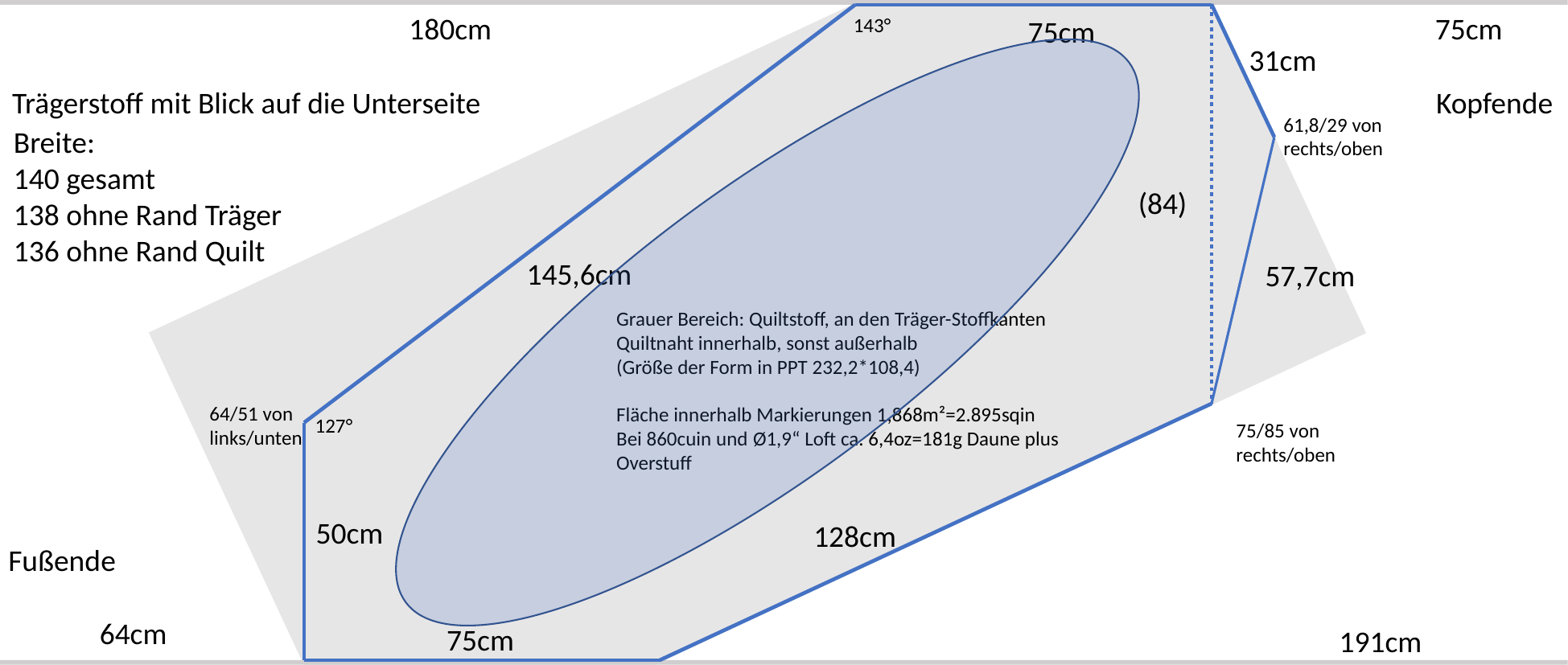

Rand 1cm soll auf dem Träger frei bleiben
180cm
75cm
143°
75cm
31cm

Trägerstoff mit Blick auf die Unterseite
Kopfende
61,8/29 von rechts/oben
Breite:
140 gesamt
138 ohne Rand Träger
136 ohne Rand Quilt
(84)

145,6cm
57,7cm
Grauer Bereich: Quiltstoff, an den Träger-Stoffkanten Quiltnaht innerhalb, sonst außerhalb
(Größe der Form in PPT 232,2*108,4)

Fläche innerhalb Markierungen 1,868m²=2.895sqin
Bei 860cuin und Ø1,9“ Loft ca. 6,4oz=181g Daune plus Overstuff
64/51 von links/unten
127°
75/85 von rechts/oben
50cm
128cm
Fußende
64cm
75cm

191cm

Rand 1cm
Flächenberechnung Quilt:
0,75 * 0,5 = 0,375m² (Rechteck links unten)
+ 0,75 * 0,84 = 0,63m² (Rechteck rechts oben)
+ 1,16 * 0,88 / 2 = 0,5104m² (Dreieck links oben)
+ 1,16 * 0,54 / 2 = 0,3132 m² (Dreieck rechts unten)
- 0,04 * 0,41 = 0,0164 (Überschneidung der beiden großen Dreiecke)
+ 0,84 * 0,132 / 2 = 0,05544 (Dreieck nach rechts)
-----------
1,86764 m²
(Nicht ganz sauber, da oben/unten die Nahtzugabe eingerechnet ist)